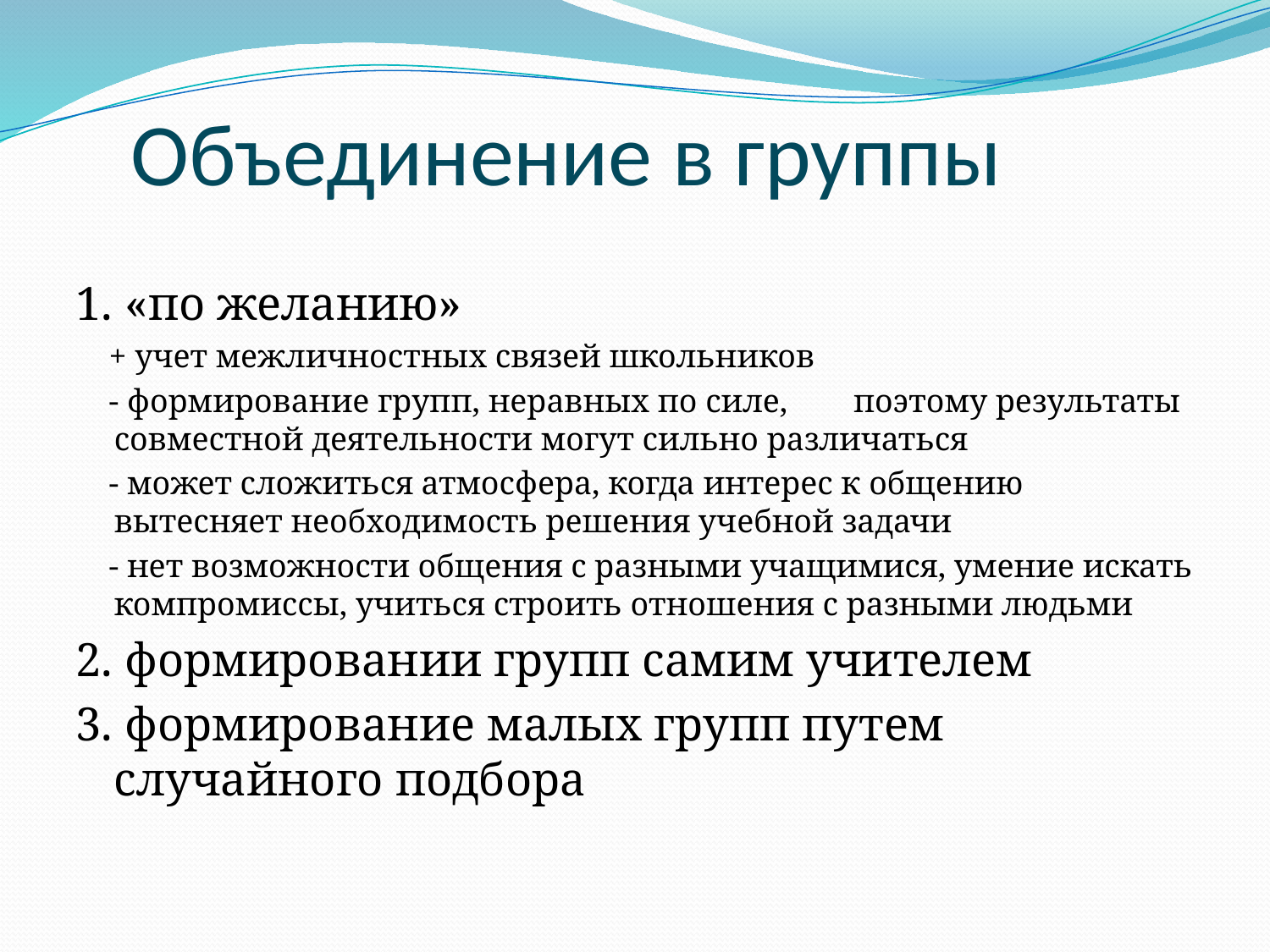

# Объединение в группы
1. «по желанию»
    + учет межличностных связей школьников
    - формирование групп, неравных по силе,        поэтому результаты совместной деятельности могут сильно различаться
    - может сложиться атмосфера, когда интерес к общению вытесняет необходимость решения учебной задачи
    - нет возможности общения с разными учащимися, умение искать компромиссы, учиться строить отношения с разными людьми
2. формировании групп самим учителем
3. формирование малых групп путем    случайного подбора